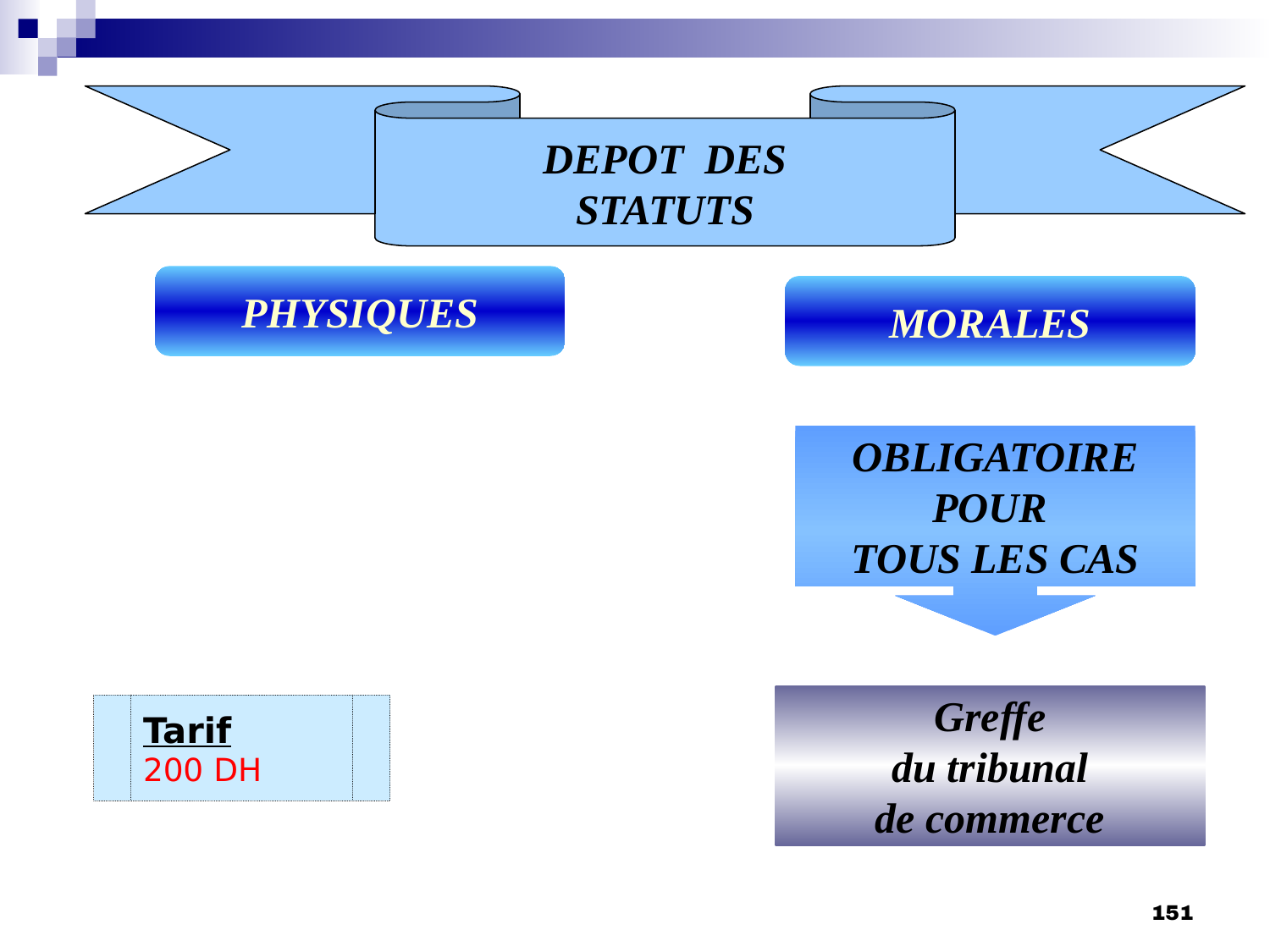

DEPOT  DES
STATUTS
PHYSIQUES
MORALES
OBLIGATOIRE
POUR
TOUS LES CAS
Greffe
 du tribunal
de commerce
Tarif
200 DH
151